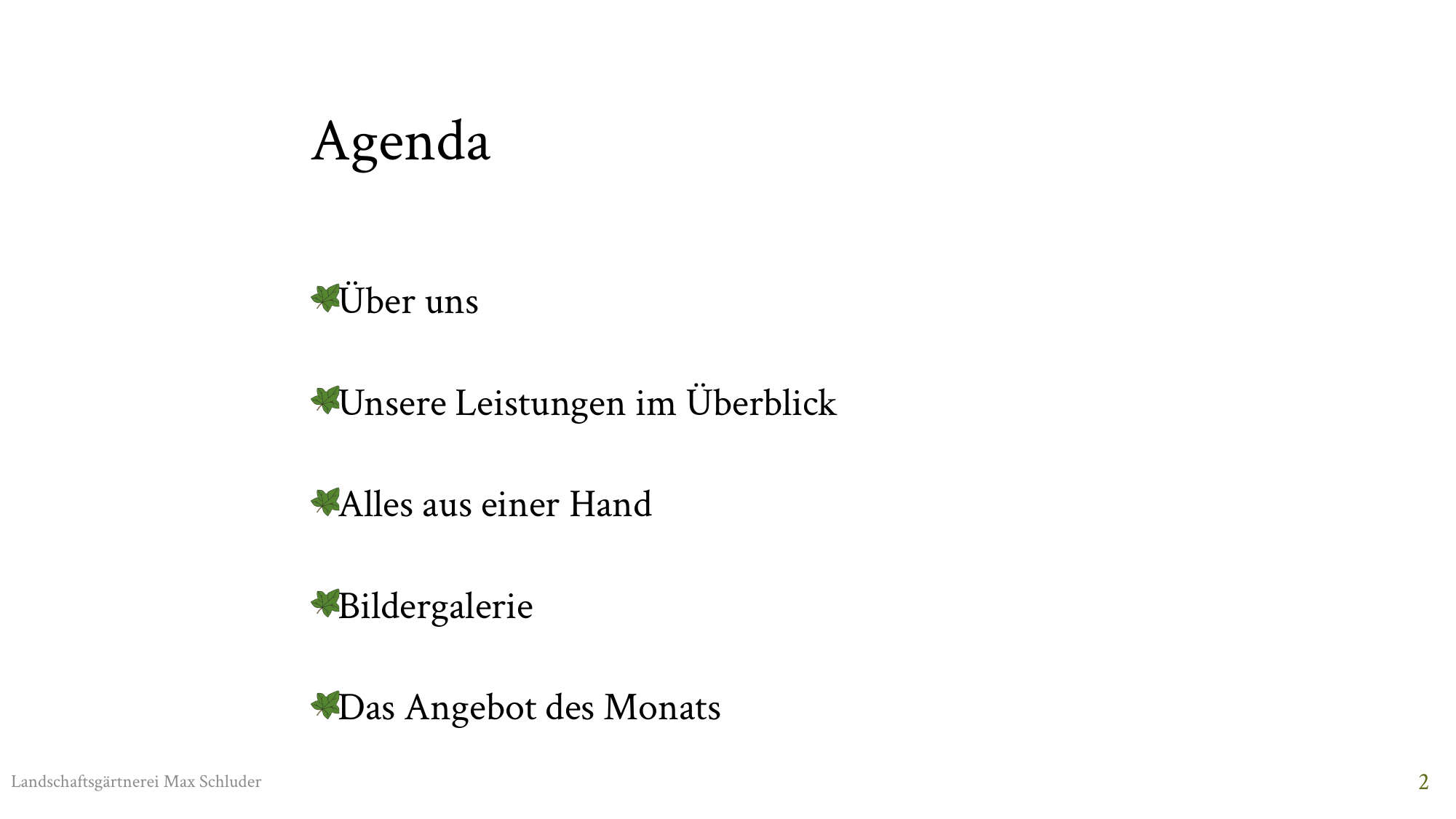

# Agenda
Über uns
Unsere Leistungen im Überblick
Alles aus einer Hand
Bildergalerie
Das Angebot des Monats
Landschaftsgärtnerei Max Schluder
2